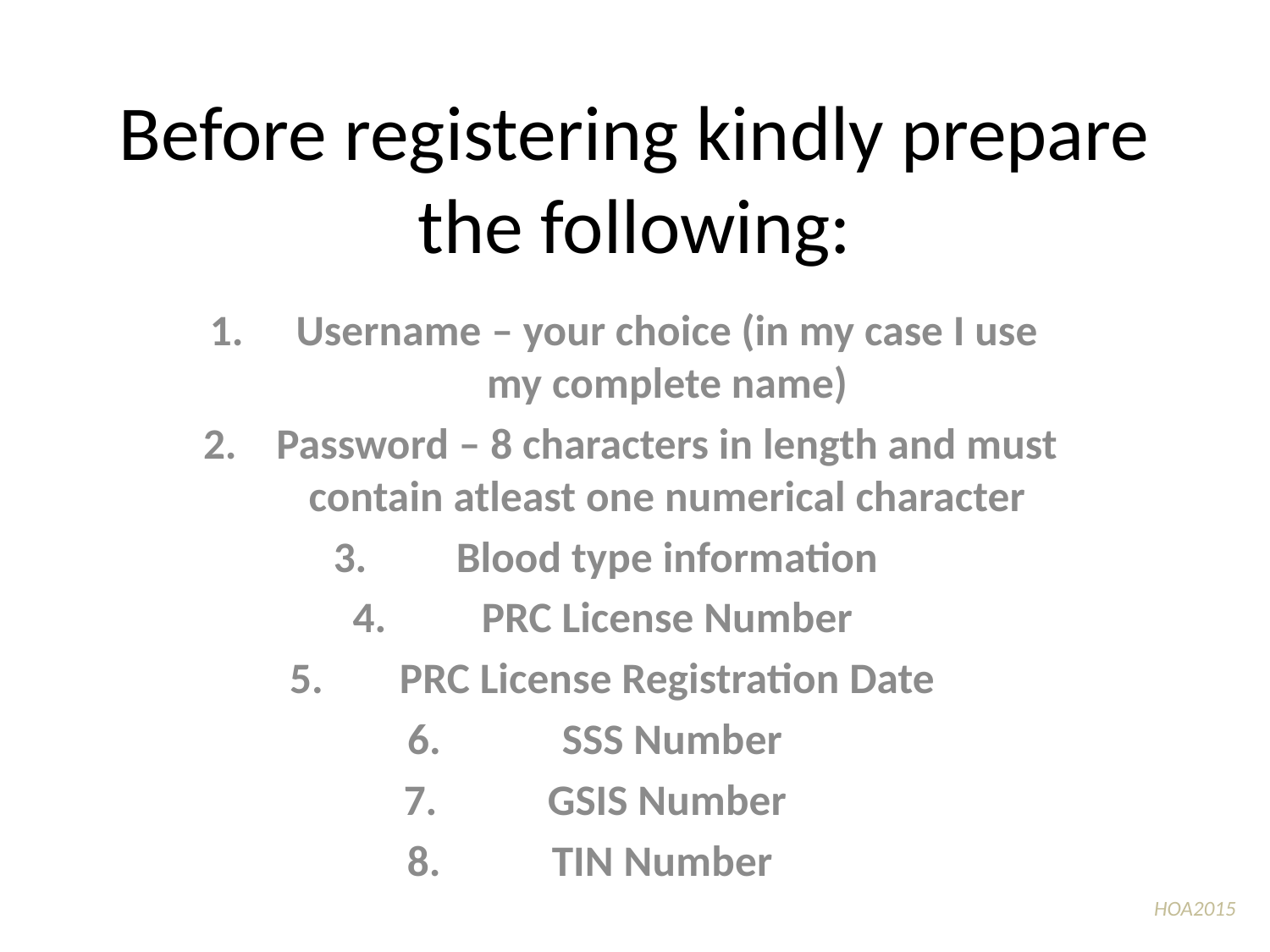

# Before registering kindly prepare the following:
Username – your choice (in my case I use my complete name)
Password – 8 characters in length and must contain atleast one numerical character
Blood type information
PRC License Number
PRC License Registration Date
 SSS Number
GSIS Number
TIN Number
HOA2015